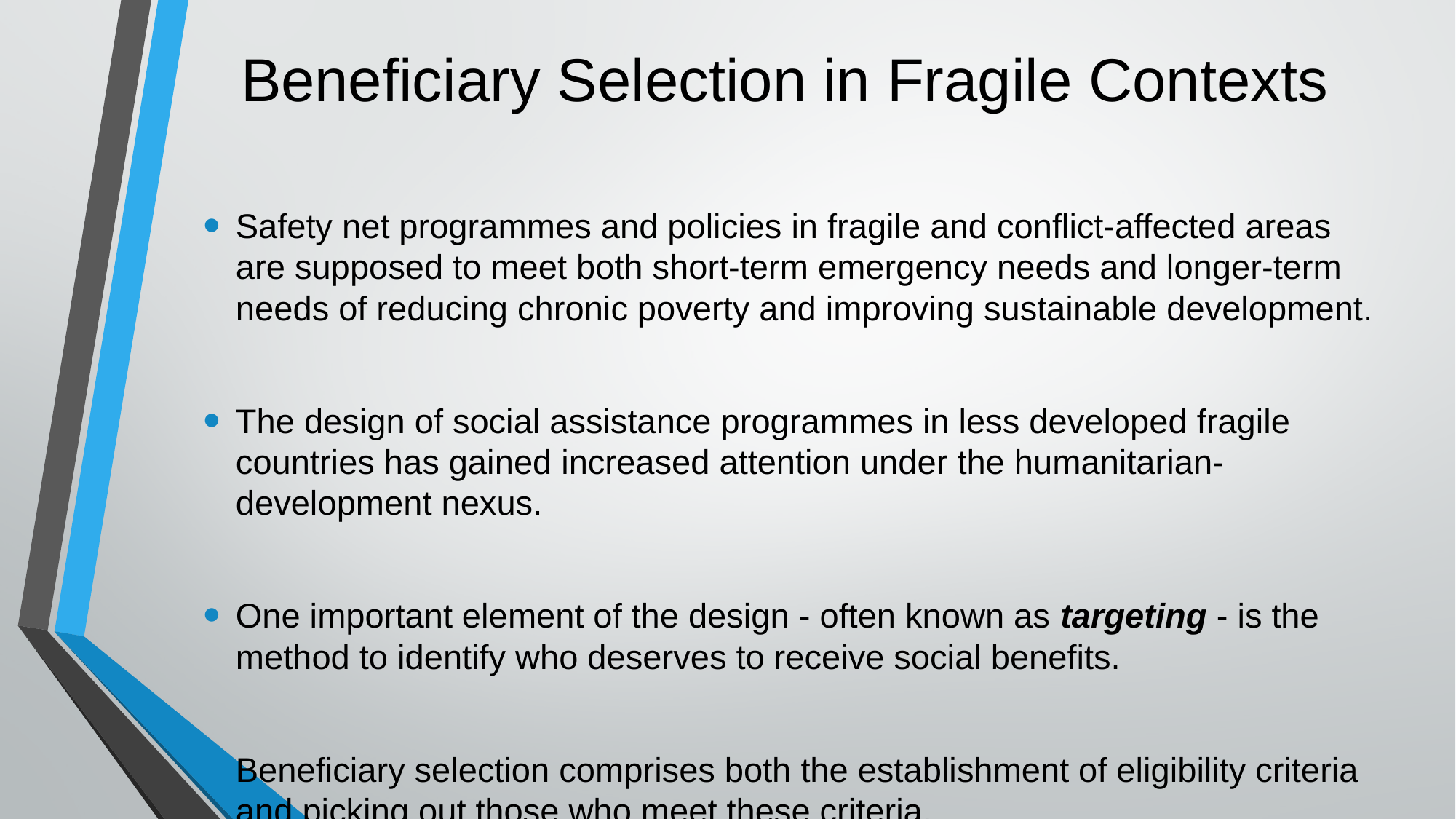

# Beneficiary Selection in Fragile Contexts
Safety net programmes and policies in fragile and conflict-affected areas are supposed to meet both short-term emergency needs and longer-term needs of reducing chronic poverty and improving sustainable development.

The design of social assistance programmes in less developed fragile countries has gained increased attention under the humanitarian-development nexus.

One important element of the design - often known as targeting - is the method to identify who deserves to receive social benefits.

Beneficiary selection comprises both the establishment of eligibility criteria and picking out those who meet these criteria.